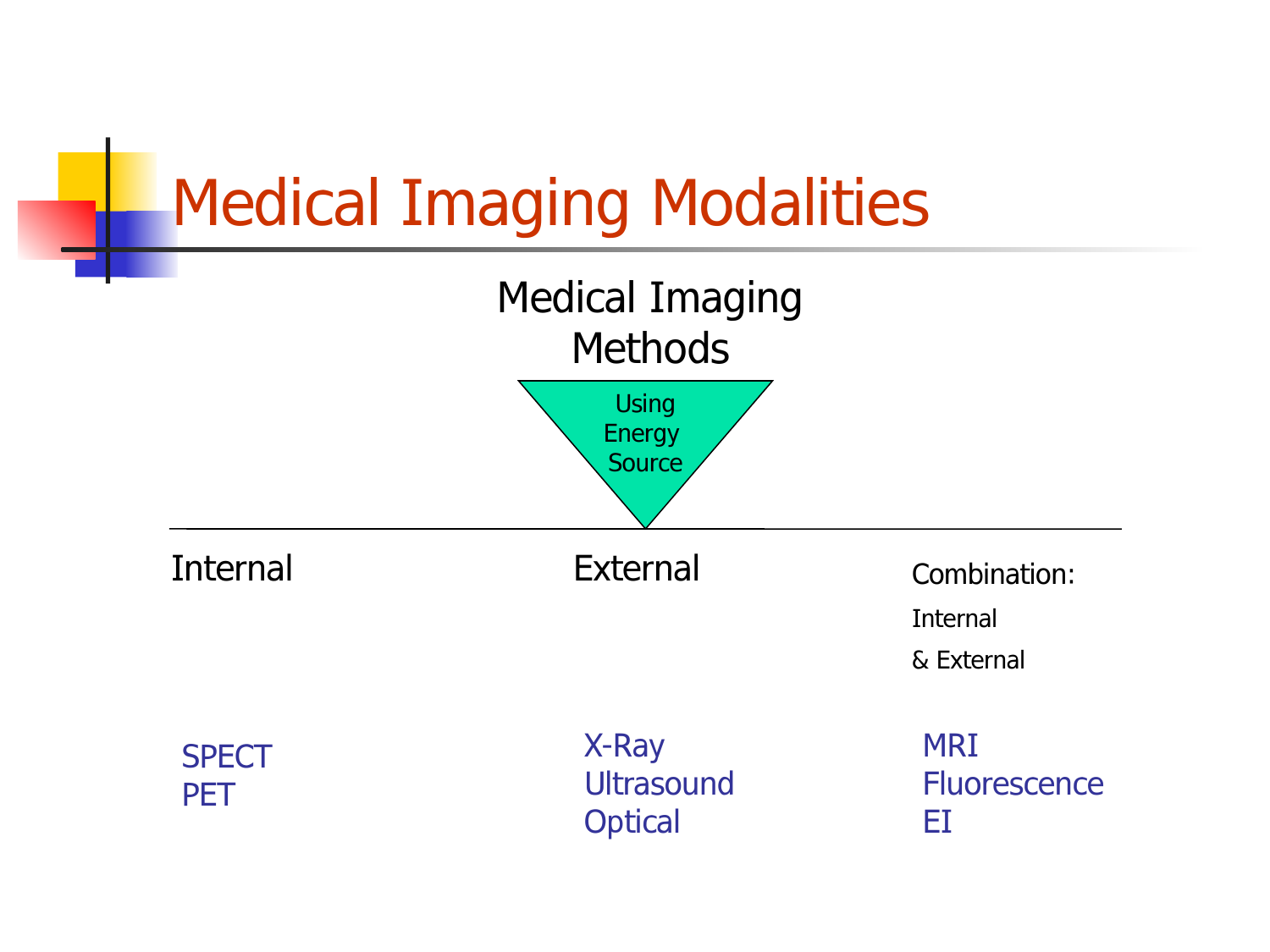

# Medical Imaging Modalities
Medical Imaging Methods

Using
Energy
Source

Internal
External
Combination:
Internal
& External
X-Ray
Ultrasound
Optical

MRI
Fluorescence
EI

SPECT
PET